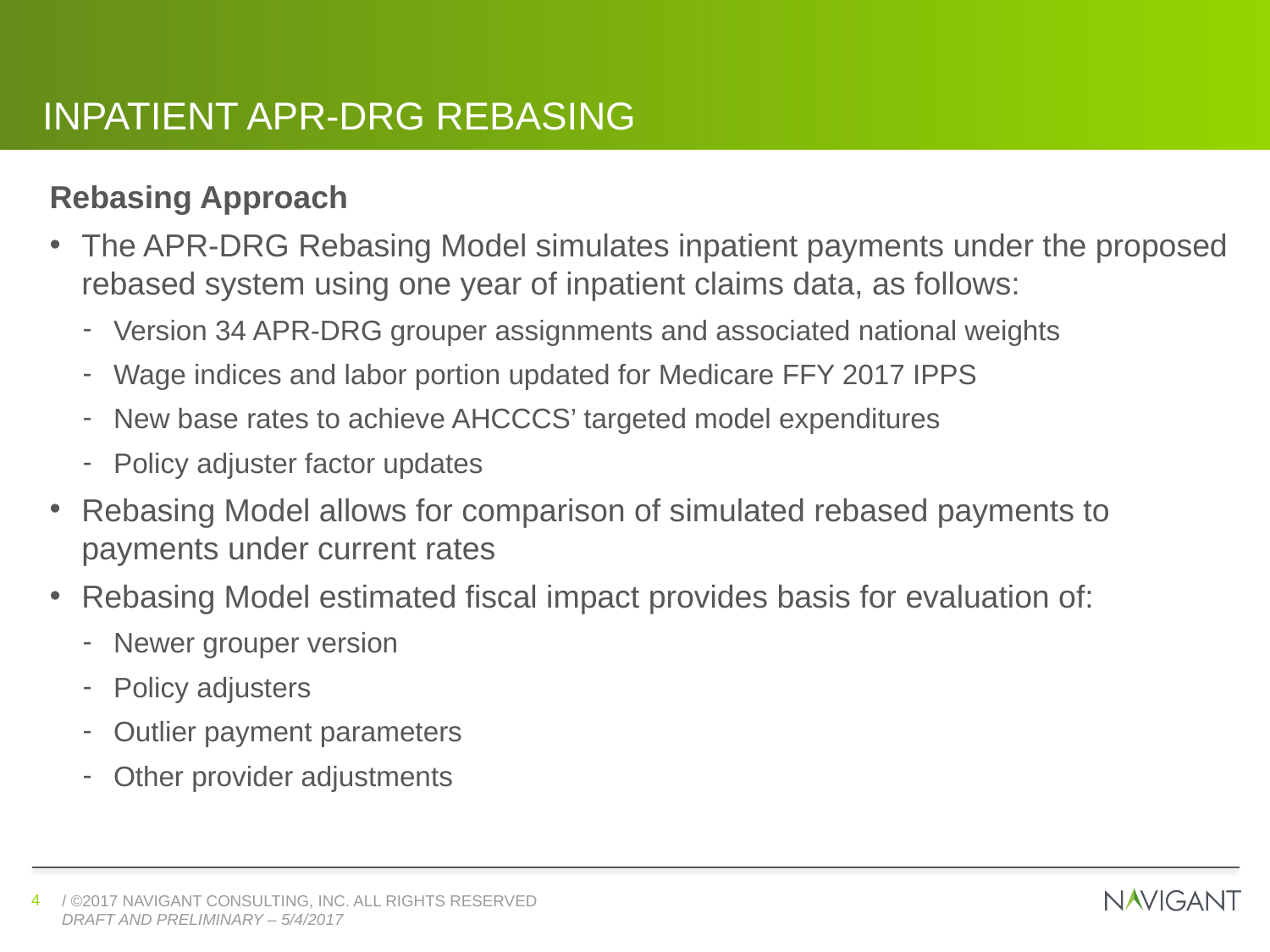

# Inpatient apr-drg rebasing
Rebasing Approach
The APR-DRG Rebasing Model simulates inpatient payments under the proposed rebased system using one year of inpatient claims data, as follows:
Version 34 APR-DRG grouper assignments and associated national weights
Wage indices and labor portion updated for Medicare FFY 2017 IPPS
New base rates to achieve AHCCCS’ targeted model expenditures
Policy adjuster factor updates
Rebasing Model allows for comparison of simulated rebased payments to payments under current rates
Rebasing Model estimated fiscal impact provides basis for evaluation of:
Newer grouper version
Policy adjusters
Outlier payment parameters
Other provider adjustments